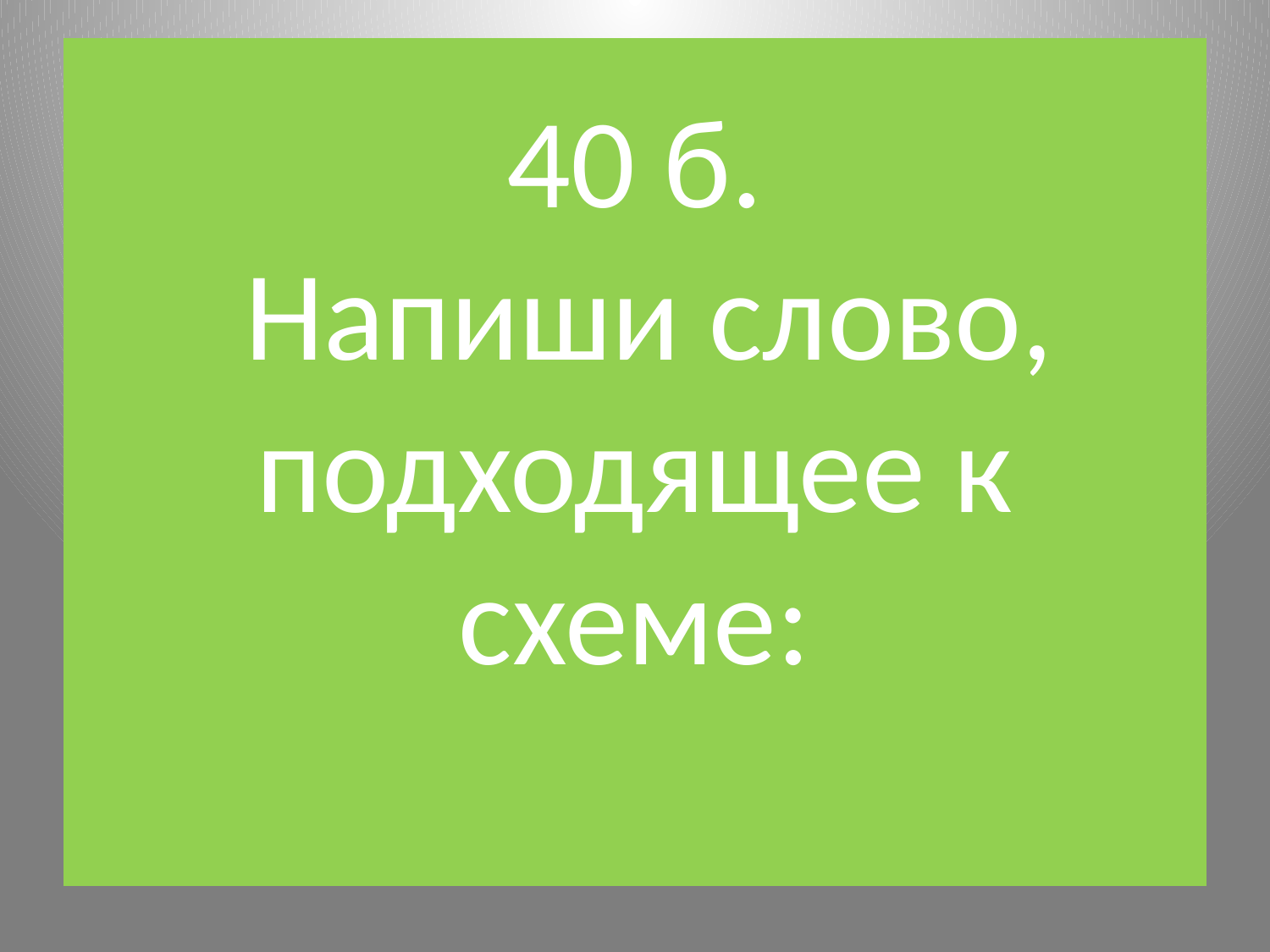

# 40 б. Напиши слово, подходящее к схеме: